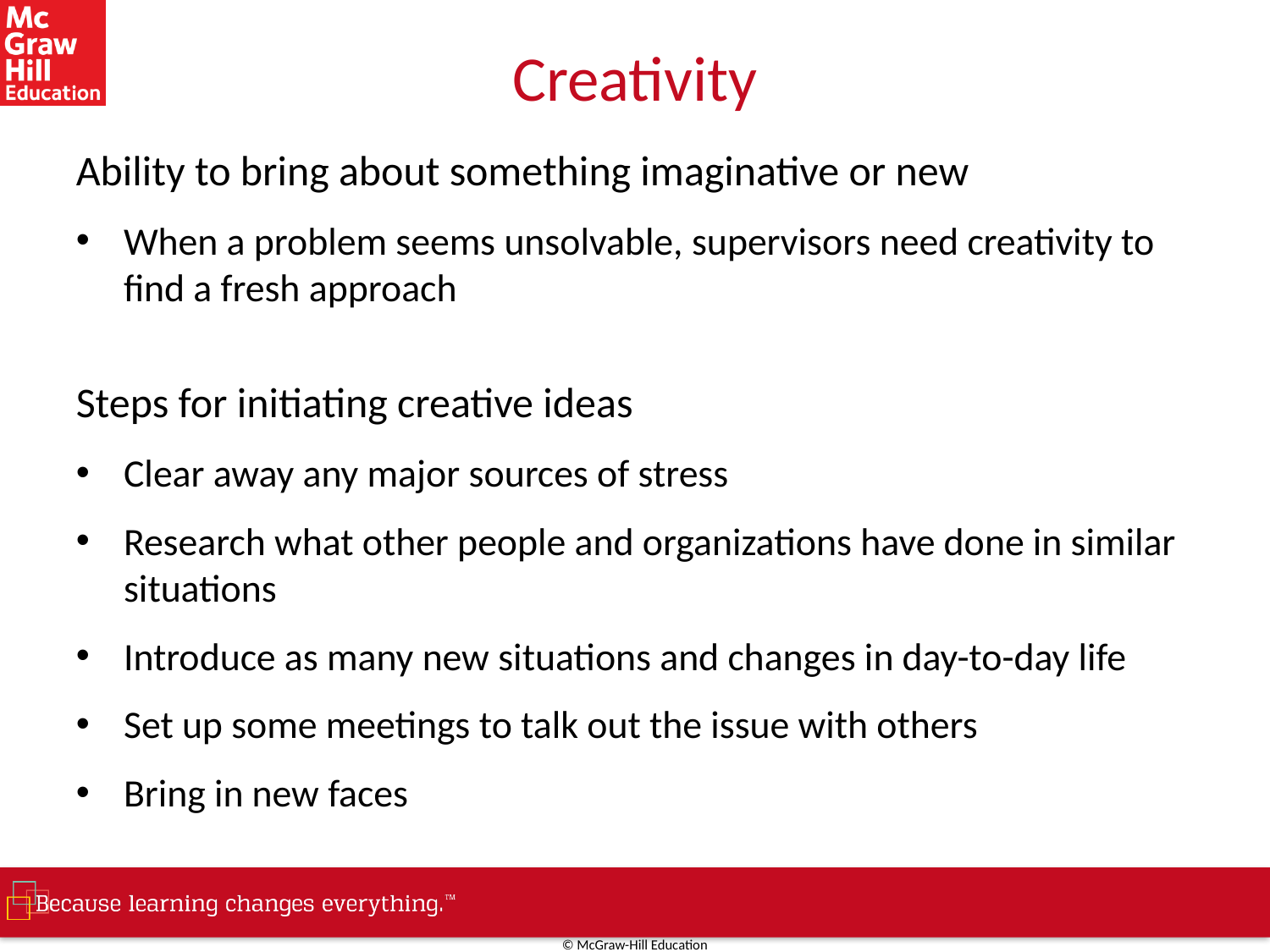

# Creativity
Ability to bring about something imaginative or new
When a problem seems unsolvable, supervisors need creativity to find a fresh approach

Steps for initiating creative ideas
Clear away any major sources of stress
Research what other people and organizations have done in similar situations
Introduce as many new situations and changes in day-to-day life
Set up some meetings to talk out the issue with others
Bring in new faces